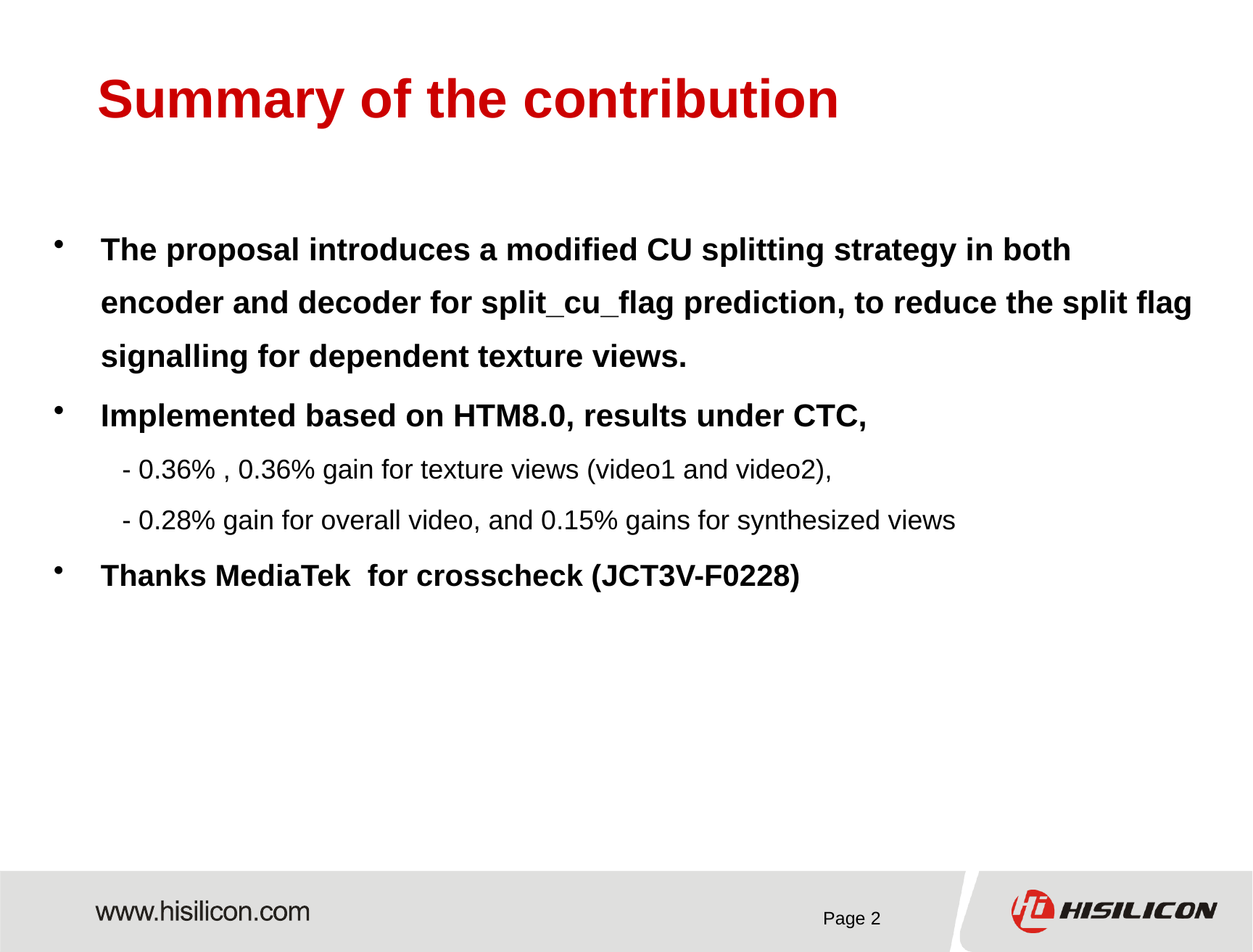

# Summary of the contribution
The proposal introduces a modified CU splitting strategy in both encoder and decoder for split_cu_flag prediction, to reduce the split flag signalling for dependent texture views.
Implemented based on HTM8.0, results under CTC,
         - 0.36% , 0.36% gain for texture views (video1 and video2),
         - 0.28% gain for overall video, and 0.15% gains for synthesized views
Thanks MediaTek  for crosscheck (JCT3V-F0228)

Page 2